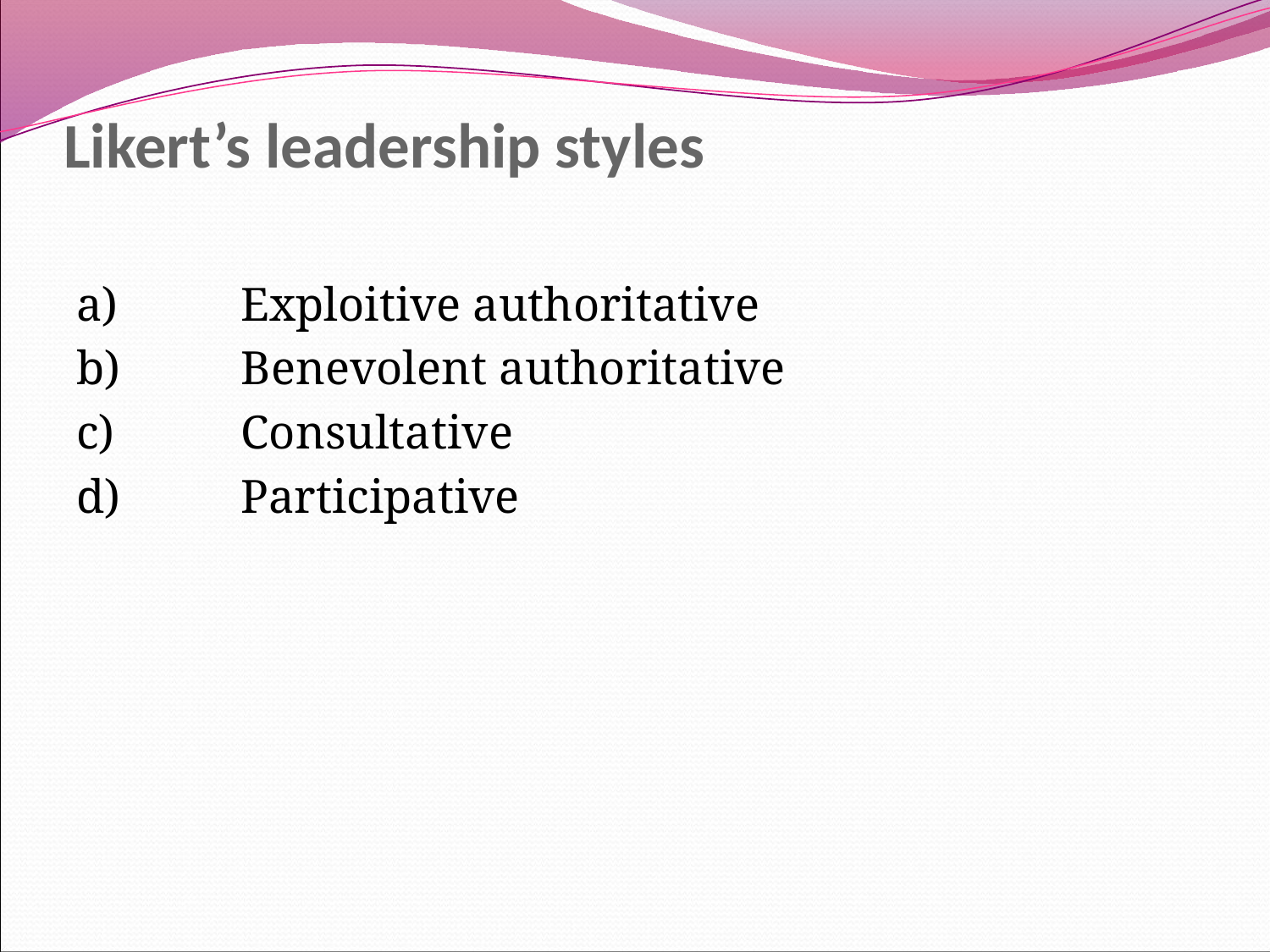

# Likert’s leadership styles
a)	Exploitive authoritative
b)	Benevolent authoritative
c)	Consultative
d)	Participative